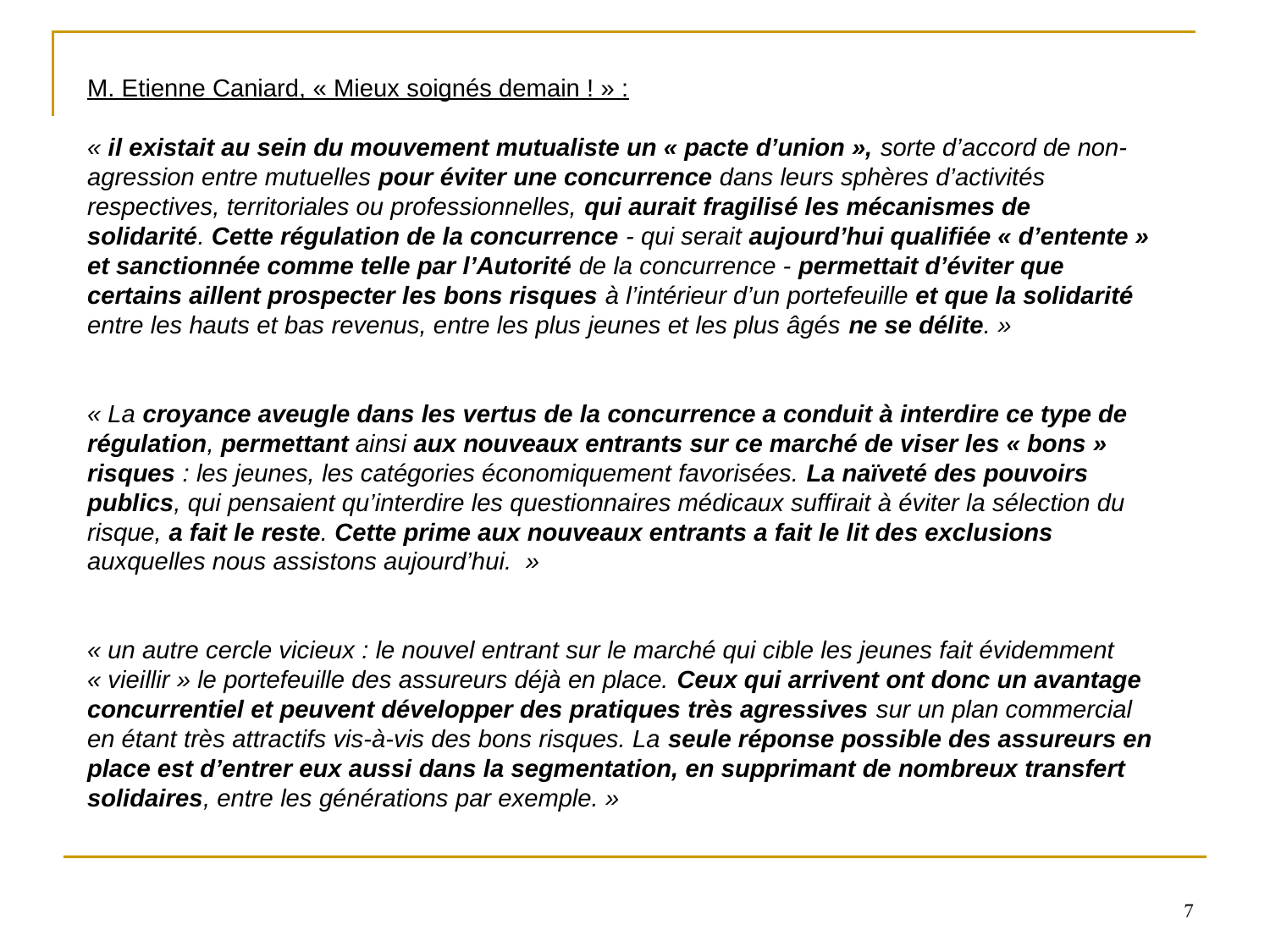

M. Etienne Caniard, « Mieux soignés demain ! » :

« il existait au sein du mouvement mutualiste un « pacte d’union », sorte d’accord de non-agression entre mutuelles pour éviter une concurrence dans leurs sphères d’activités respectives, territoriales ou professionnelles, qui aurait fragilisé les mécanismes de solidarité. Cette régulation de la concurrence - qui serait aujourd’hui qualifiée « d’entente » et sanctionnée comme telle par l’Autorité de la concurrence - permettait d’éviter que certains aillent prospecter les bons risques à l’intérieur d’un portefeuille et que la solidarité entre les hauts et bas revenus, entre les plus jeunes et les plus âgés ne se délite. »

« La croyance aveugle dans les vertus de la concurrence a conduit à interdire ce type de régulation, permettant ainsi aux nouveaux entrants sur ce marché de viser les « bons » risques : les jeunes, les catégories économiquement favorisées. La naïveté des pouvoirs publics, qui pensaient qu’interdire les questionnaires médicaux suffirait à éviter la sélection du risque, a fait le reste. Cette prime aux nouveaux entrants a fait le lit des exclusions auxquelles nous assistons aujourd’hui.  »

« un autre cercle vicieux : le nouvel entrant sur le marché qui cible les jeunes fait évidemment « vieillir » le portefeuille des assureurs déjà en place. Ceux qui arrivent ont donc un avantage concurrentiel et peuvent développer des pratiques très agressives sur un plan commercial en étant très attractifs vis-à-vis des bons risques. La seule réponse possible des assureurs en place est d’entrer eux aussi dans la segmentation, en supprimant de nombreux transfert solidaires, entre les générations par exemple. »

7